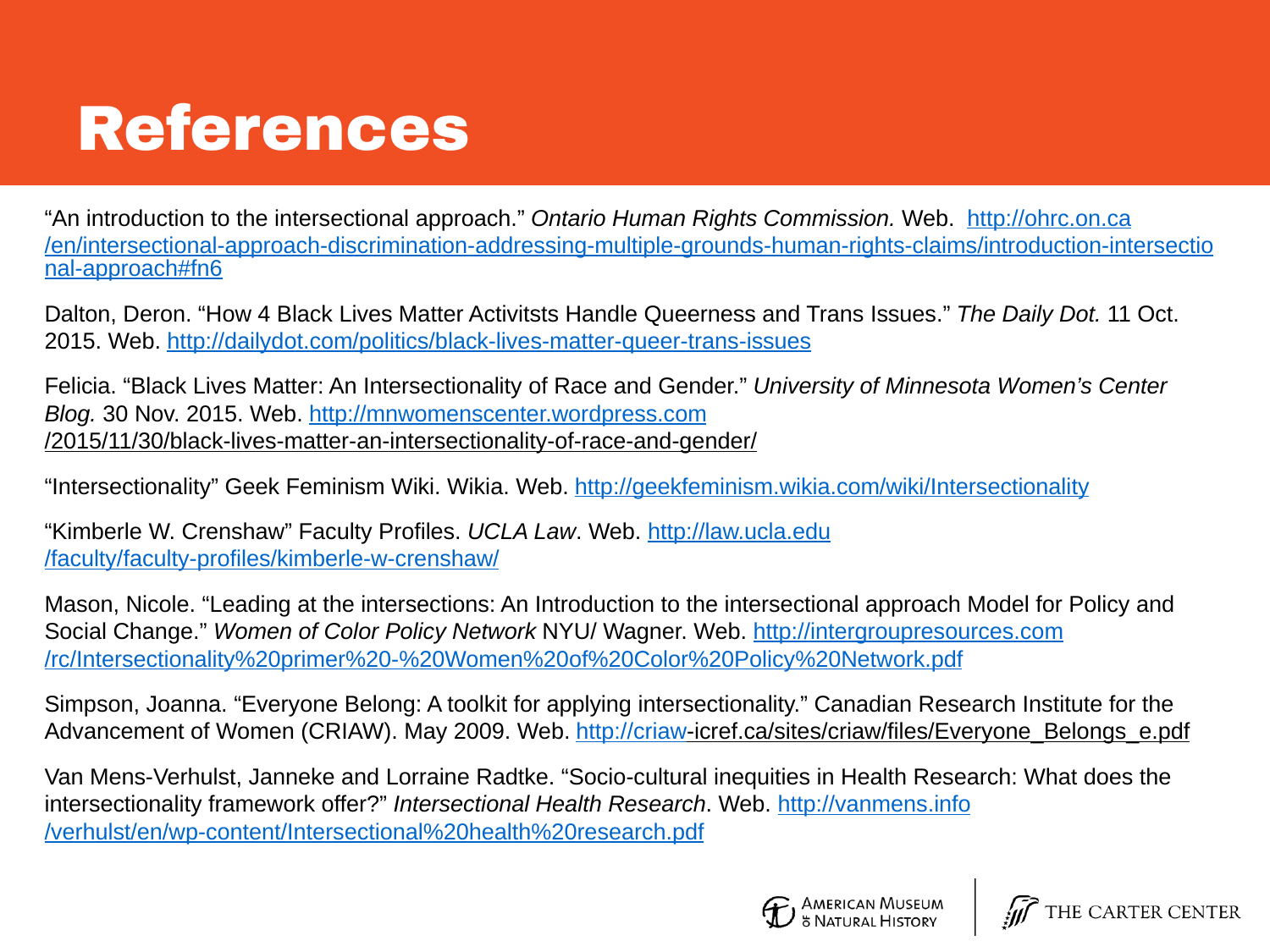

# References
“An introduction to the intersectional approach.” Ontario Human Rights Commission. Web.  http://ohrc.on.ca/en/intersectional-approach-discrimination-addressing-multiple-grounds-human-rights-claims/introduction-intersectional-approach#fn6
Dalton, Deron. “How 4 Black Lives Matter Activitsts Handle Queerness and Trans Issues.” The Daily Dot. 11 Oct. 2015. Web. http://dailydot.com/politics/black-lives-matter-queer-trans-issues
Felicia. “Black Lives Matter: An Intersectionality of Race and Gender.” University of Minnesota Women’s Center Blog. 30 Nov. 2015. Web. http://mnwomenscenter.wordpress.com/2015/11/30/black-lives-matter-an-intersectionality-of-race-and-gender/
“Intersectionality” Geek Feminism Wiki. Wikia. Web. http://geekfeminism.wikia.com/wiki/Intersectionality
“Kimberle W. Crenshaw” Faculty Profiles. UCLA Law. Web. http://law.ucla.edu/faculty/faculty-profiles/kimberle-w-crenshaw/
Mason, Nicole. “Leading at the intersections: An Introduction to the intersectional approach Model for Policy and Social Change.” Women of Color Policy Network NYU/ Wagner. Web. http://intergroupresources.com/rc/Intersectionality%20primer%20-%20Women%20of%20Color%20Policy%20Network.pdf
Simpson, Joanna. “Everyone Belong: A toolkit for applying intersectionality.” Canadian Research Institute for the Advancement of Women (CRIAW). May 2009. Web. http://criaw-icref.ca/sites/criaw/files/Everyone_Belongs_e.pdf
Van Mens-Verhulst, Janneke and Lorraine Radtke. “Socio-cultural inequities in Health Research: What does the intersectionality framework offer?” Intersectional Health Research. Web. http://vanmens.info/verhulst/en/wp-content/Intersectional%20health%20research.pdf